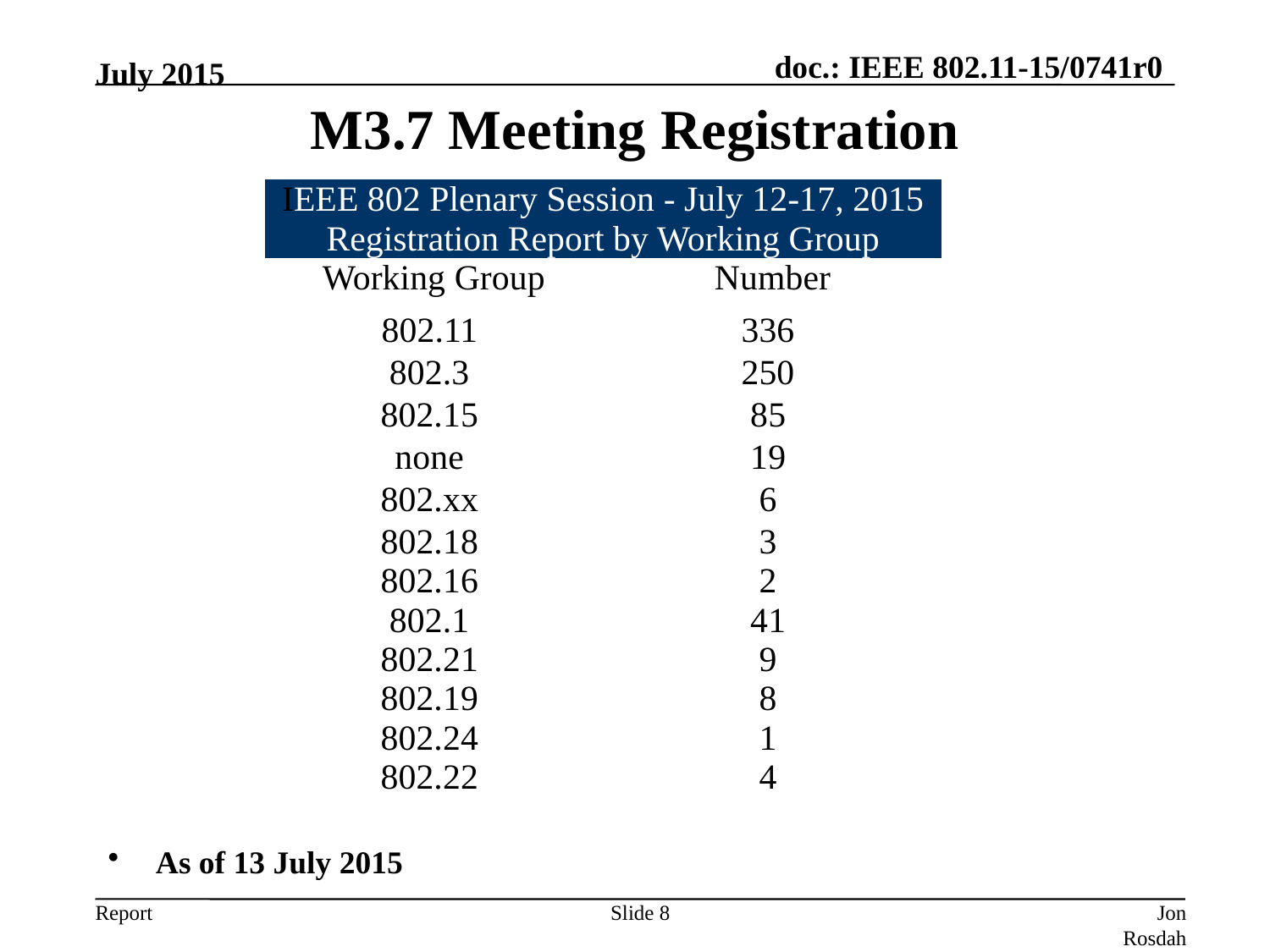

July 2015
# M3.7 Meeting Registration
| IEEE 802 Plenary Session - July 12-17, 2015 Registration Report by Working Group |  |
| --- | --- |
| Working Group | Number |
| 802.11 | 336 |
| 802.3 | 250 |
| 802.15 | 85 |
| none | 19 |
| 802.xx | 6 |
| 802.18 | 3 |
| 802.16 | 2 |
| 802.1 | 41 |
| 802.21 | 9 |
| 802.19 | 8 |
| 802.24 | 1 |
| 802.22 | 4 |
As of 13 July 2015
Slide 8
Jon Rosdahl (CSR)